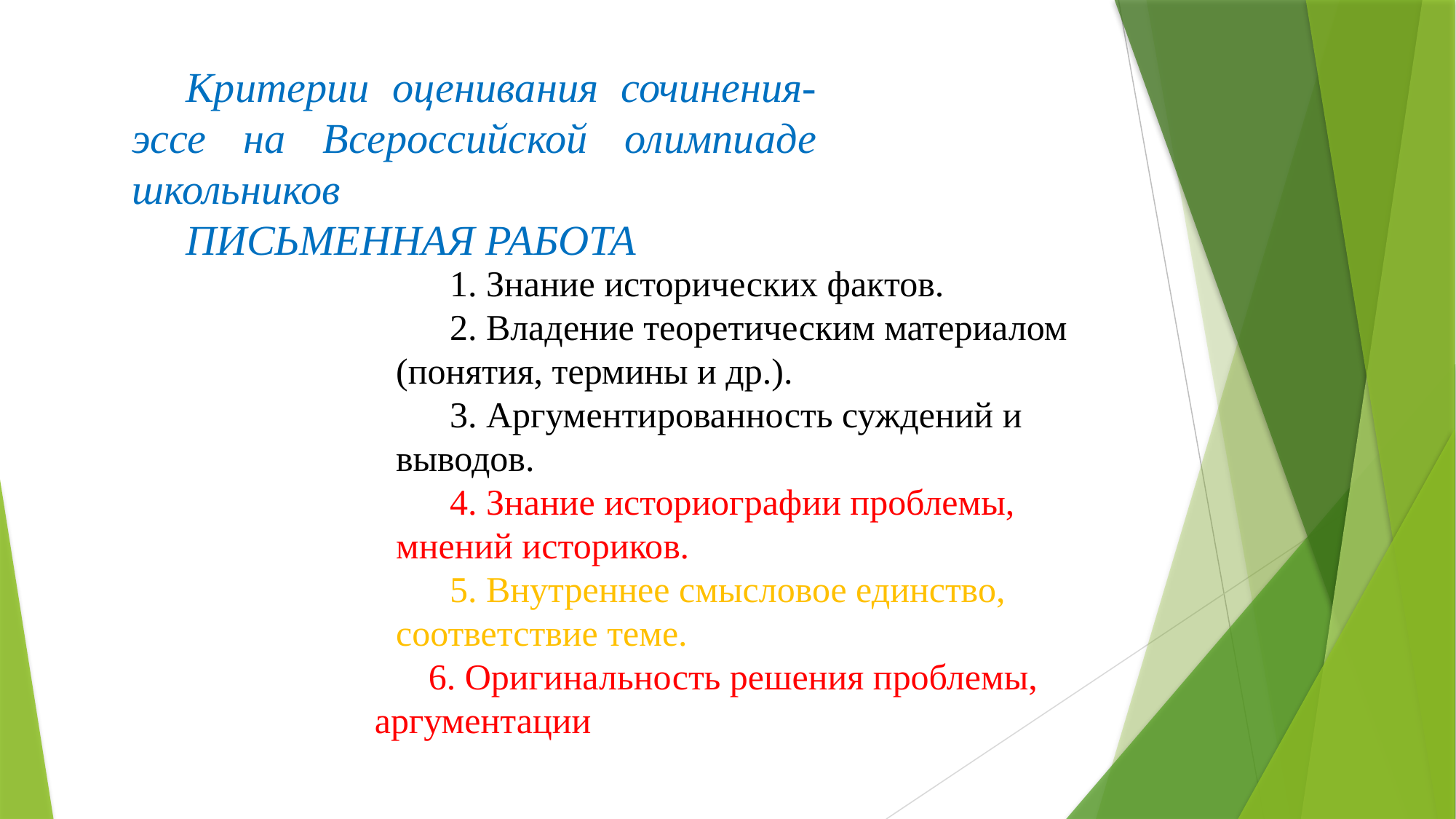

Критерии оценивания сочинения-эссе на Всероссийской олимпиаде школьников
ПИСЬМЕННАЯ РАБОТА
1. Знание исторических фактов.
2. Владение теоретическим материалом (понятия, термины и др.).
3. Аргументированность суждений и выводов.
4. Знание историографии проблемы, мнений историков.
5. Внутреннее смысловое единство, соответствие теме.
6. Оригинальность решения проблемы, аргументации